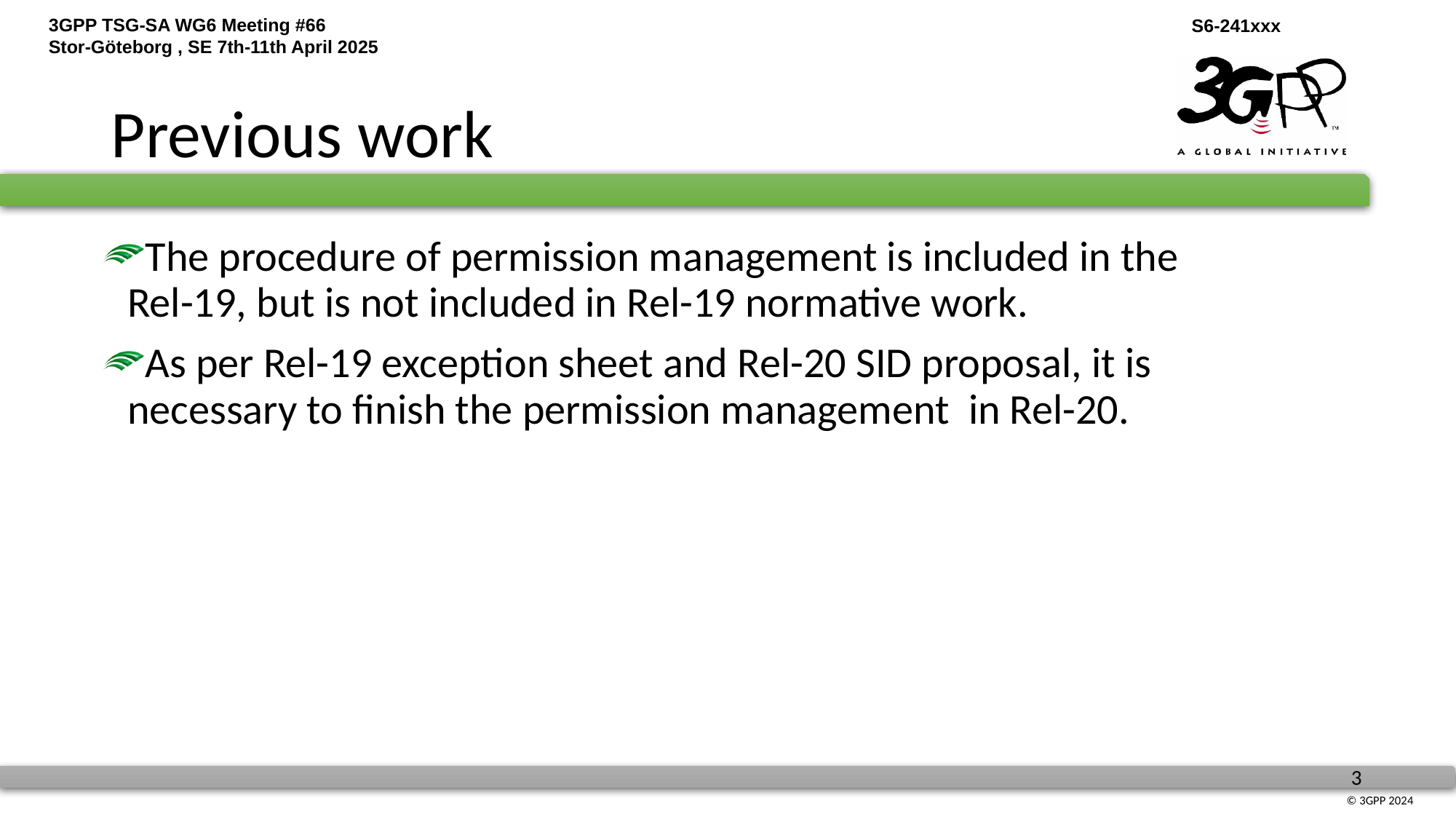

3GPP TSG-SA WG6 Meeting #66
Stor-Göteborg , SE 7th-11th April 2025
# Previous work
The procedure of permission management is included in the Rel-19, but is not included in Rel-19 normative work.
As per Rel-19 exception sheet and Rel-20 SID proposal, it is necessary to finish the permission management  in Rel-20.